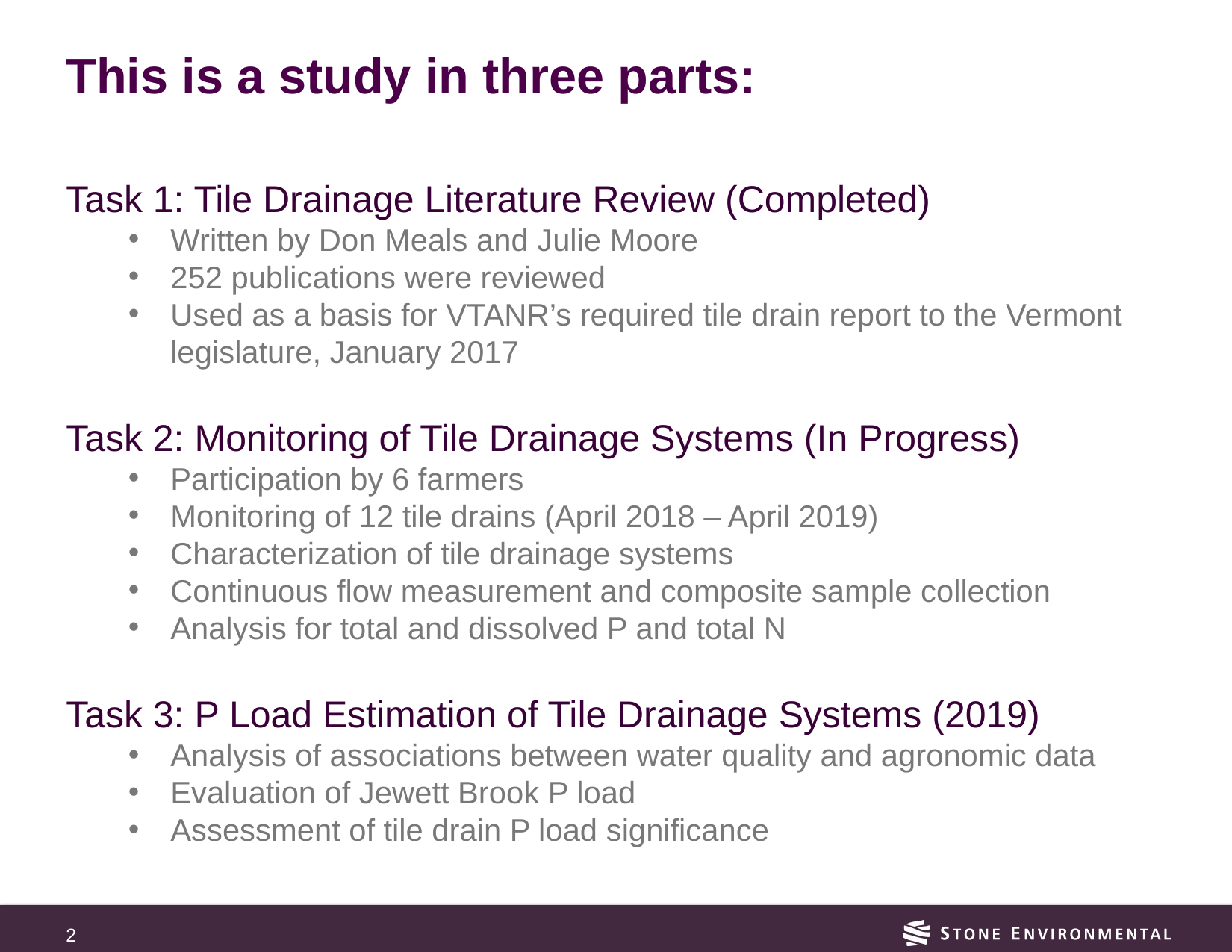

# This is a study in three parts:
Task 1: Tile Drainage Literature Review (Completed)
Written by Don Meals and Julie Moore
252 publications were reviewed
Used as a basis for VTANR’s required tile drain report to the Vermont legislature, January 2017

Task 2: Monitoring of Tile Drainage Systems (In Progress)
Participation by 6 farmers
Monitoring of 12 tile drains (April 2018 – April 2019)
Characterization of tile drainage systems
Continuous flow measurement and composite sample collection
Analysis for total and dissolved P and total N

Task 3: P Load Estimation of Tile Drainage Systems (2019)
Analysis of associations between water quality and agronomic data
Evaluation of Jewett Brook P load
Assessment of tile drain P load significance